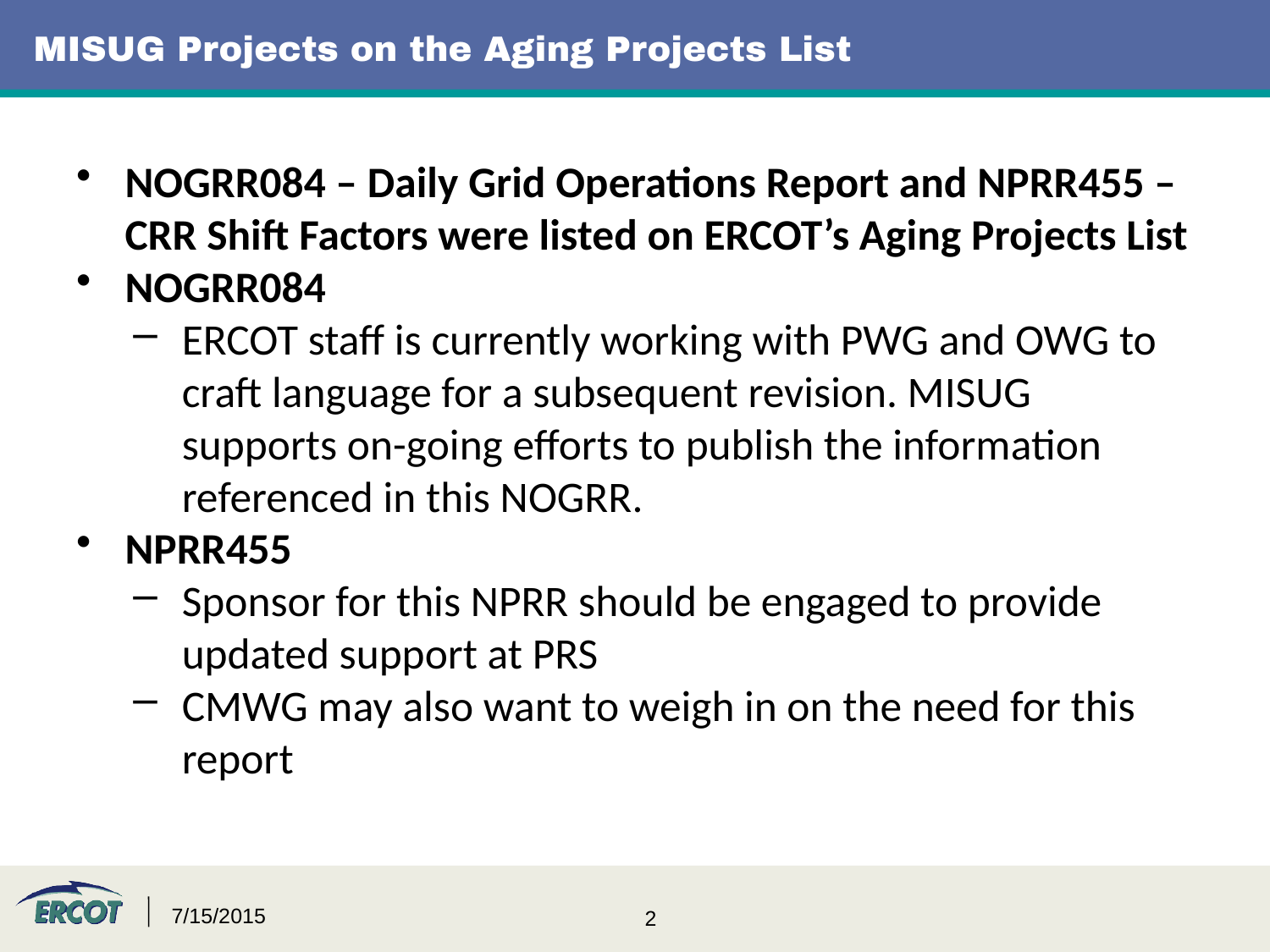

# MISUG Projects on the Aging Projects List
NOGRR084 – Daily Grid Operations Report and NPRR455 – CRR Shift Factors were listed on ERCOT’s Aging Projects List
NOGRR084
ERCOT staff is currently working with PWG and OWG to craft language for a subsequent revision. MISUG supports on-going efforts to publish the information referenced in this NOGRR.
NPRR455
Sponsor for this NPRR should be engaged to provide updated support at PRS
CMWG may also want to weigh in on the need for this report
7/15/2015